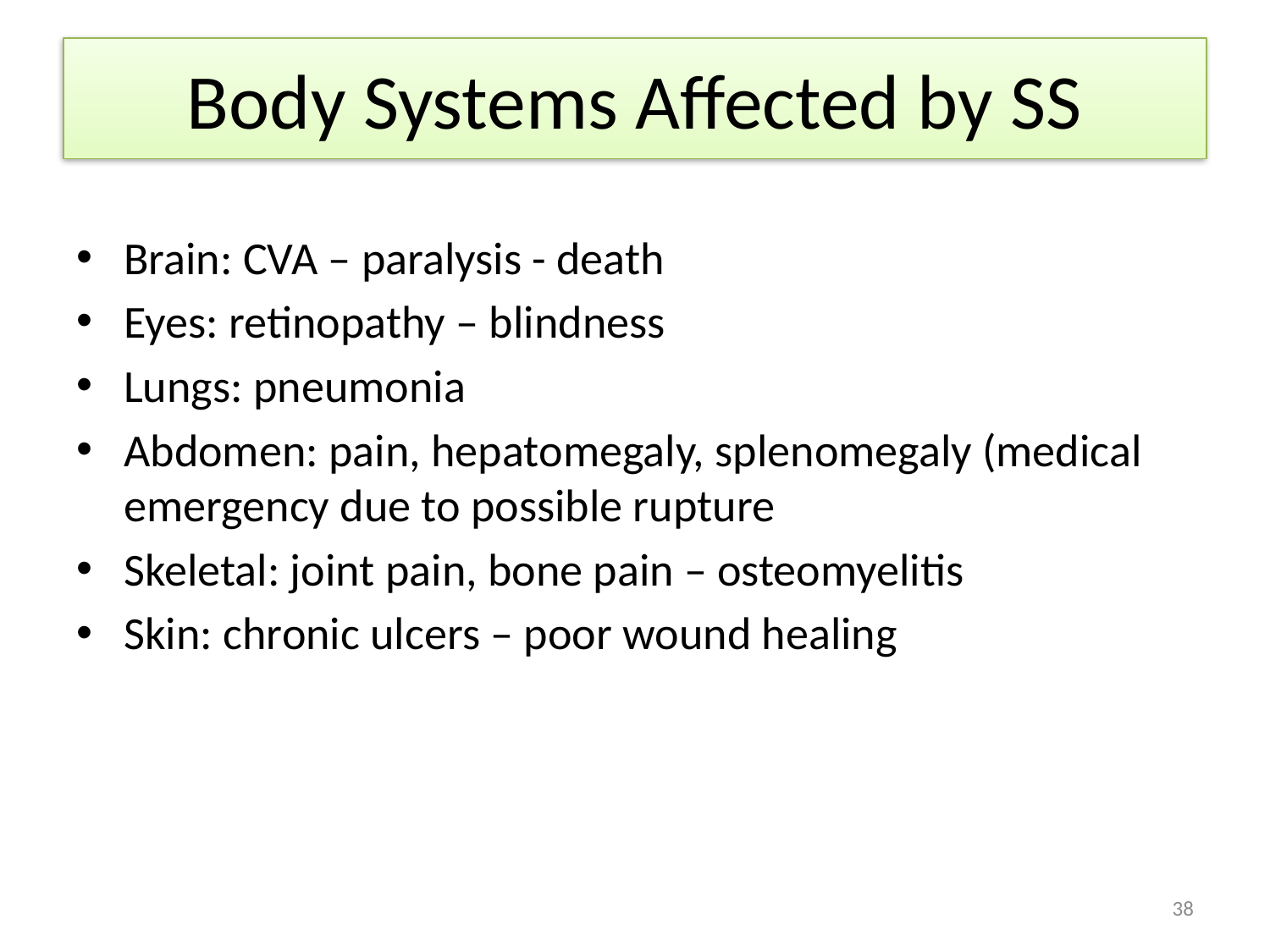

# Body Systems Affected by SS
Brain: CVA – paralysis - death
Eyes: retinopathy – blindness
Lungs: pneumonia
Abdomen: pain, hepatomegaly, splenomegaly (medical emergency due to possible rupture
Skeletal: joint pain, bone pain – osteomyelitis
Skin: chronic ulcers – poor wound healing

38